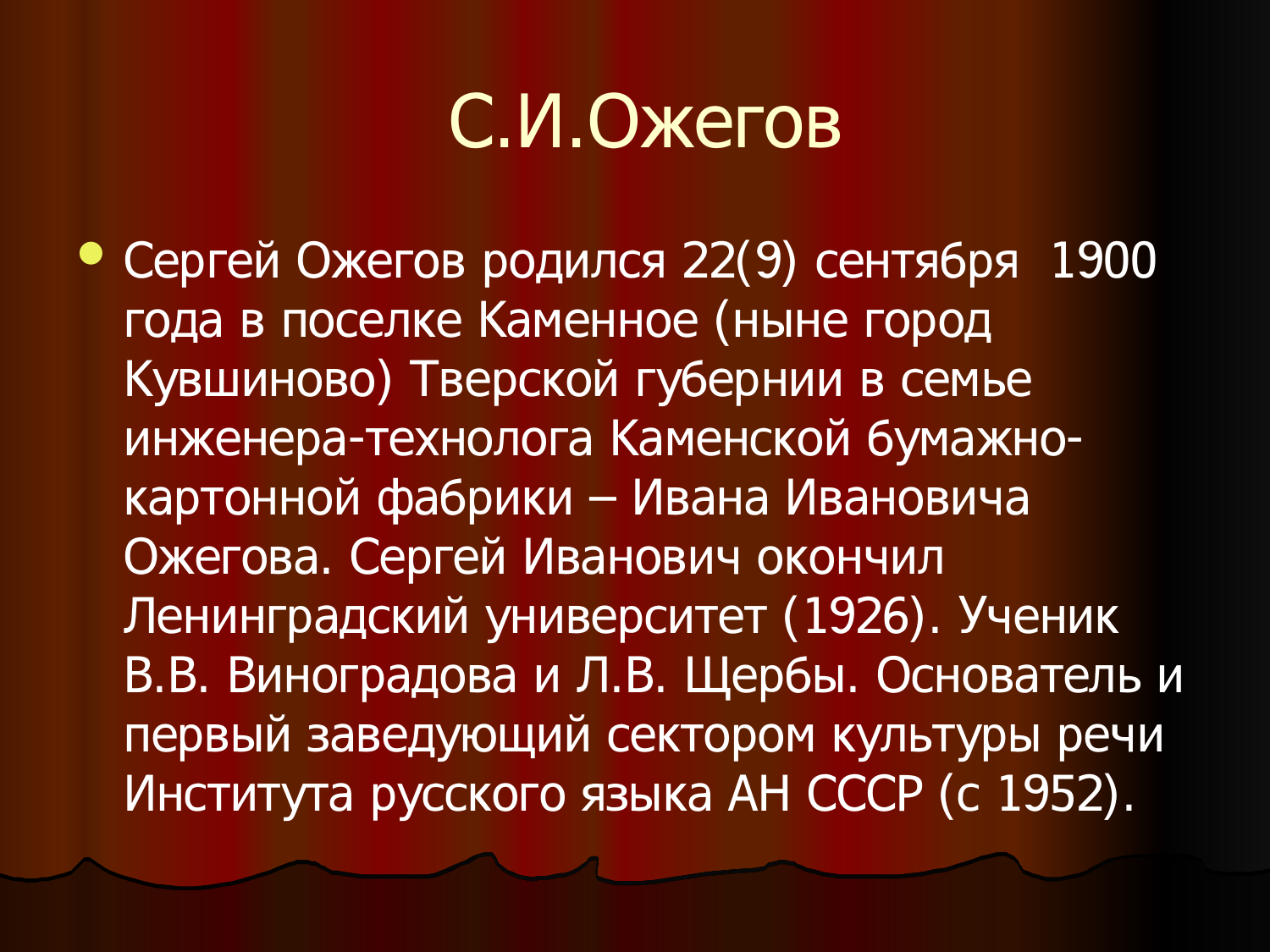

# С.И.Ожегов
Сергей Ожегов родился 22(9) сентября  1900 года в поселке Каменное (ныне город Кувшиново) Тверской губернии в семье инженера-технолога Каменской бумажно-картонной фабрики – Ивана Ивановича Ожегова. Сергей Иванович окончил Ленинградский университет (1926). Ученик В.В. Виноградова и Л.В. Щербы. Основатель и первый заведующий сектором культуры речи Института русского языка АН СССР (с 1952).